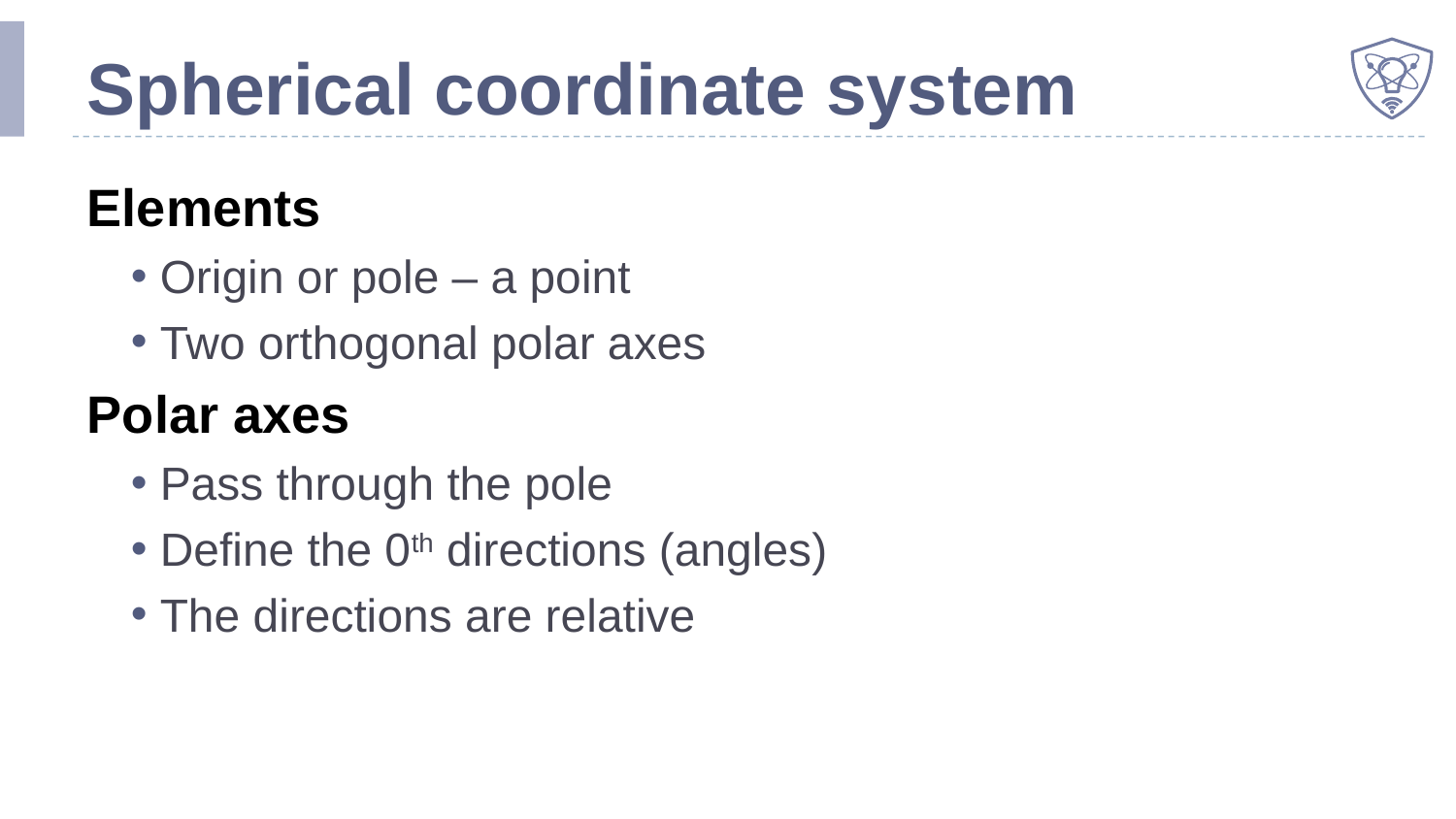

# Spherical coordinate system
Elements
Origin or pole – a point
Two orthogonal polar axes
Polar axes
Pass through the pole
Define the 0th directions (angles)
The directions are relative